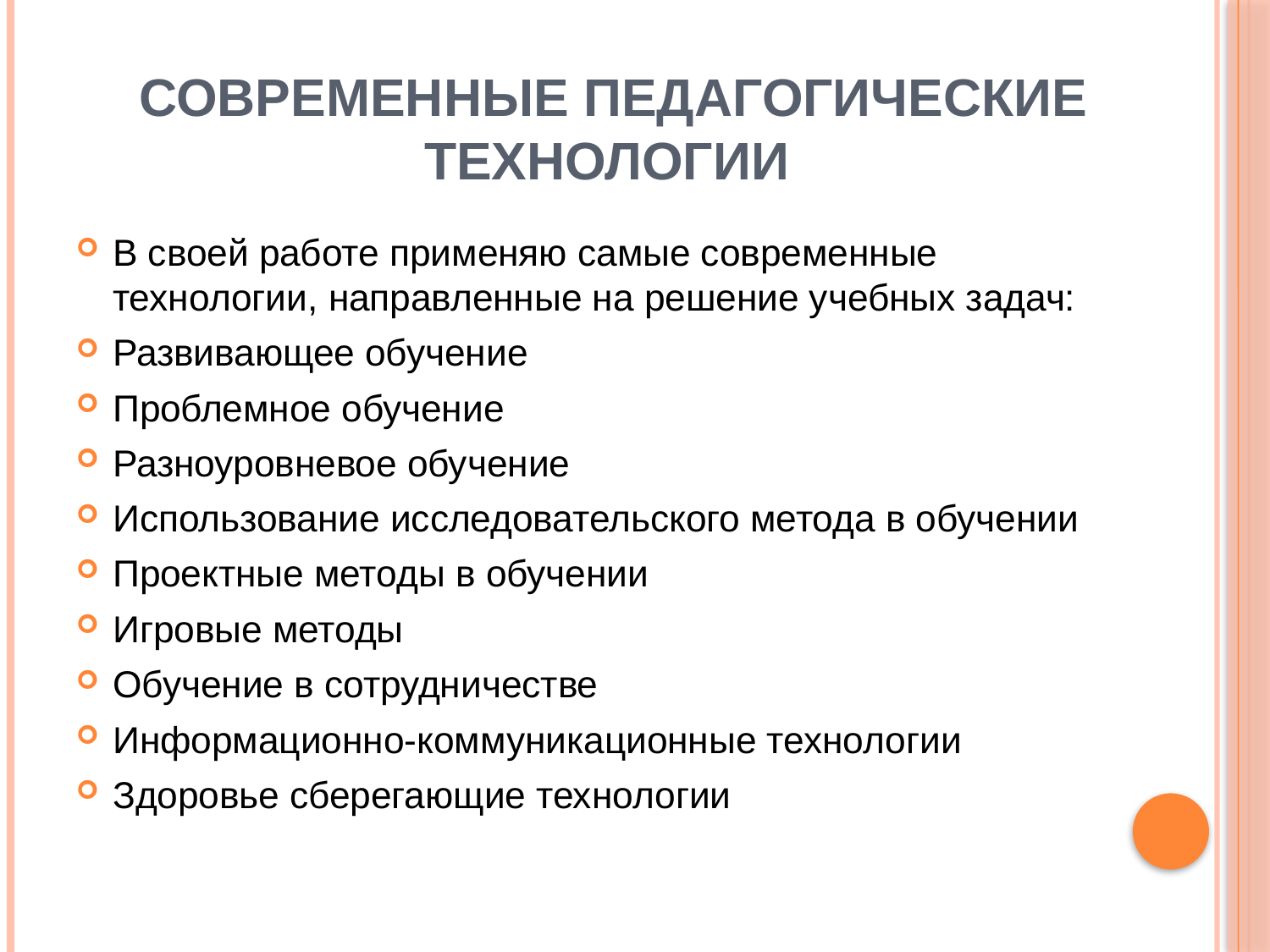

# Современные педагогические технологии
В своей работе применяю самые современные технологии, направленные на решение учебных задач:
Развивающее обучение
Проблемное обучение
Разноуровневое обучение
Использование исследовательского метода в обучении
Проектные методы в обучении
Игровые методы
Обучение в сотрудничестве
Информационно-коммуникационные технологии
Здоровье сберегающие технологии